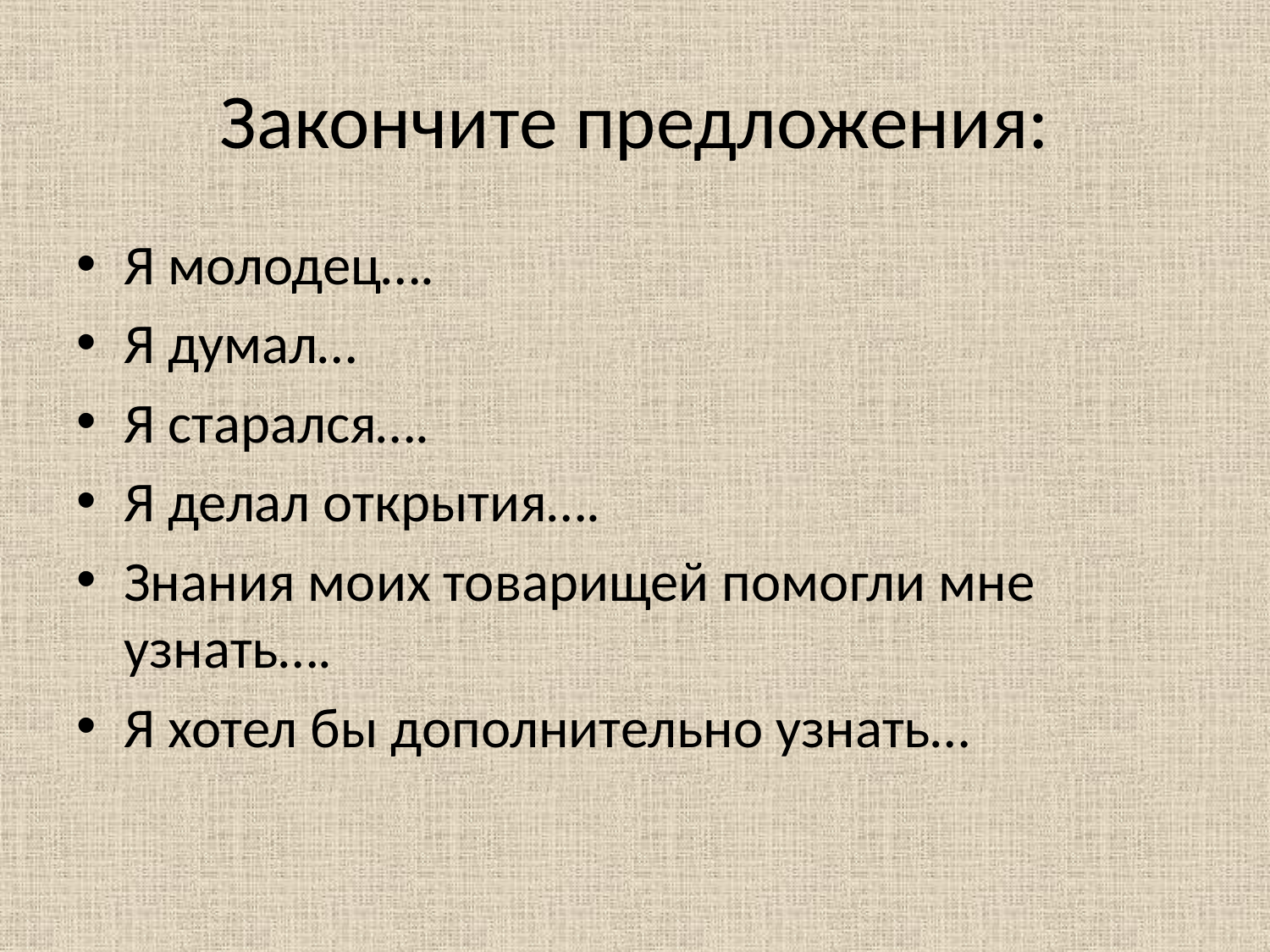

# Закончите предложения:
Я молодец….
Я думал…
Я старался….
Я делал открытия….
Знания моих товарищей помогли мне узнать….
Я хотел бы дополнительно узнать…